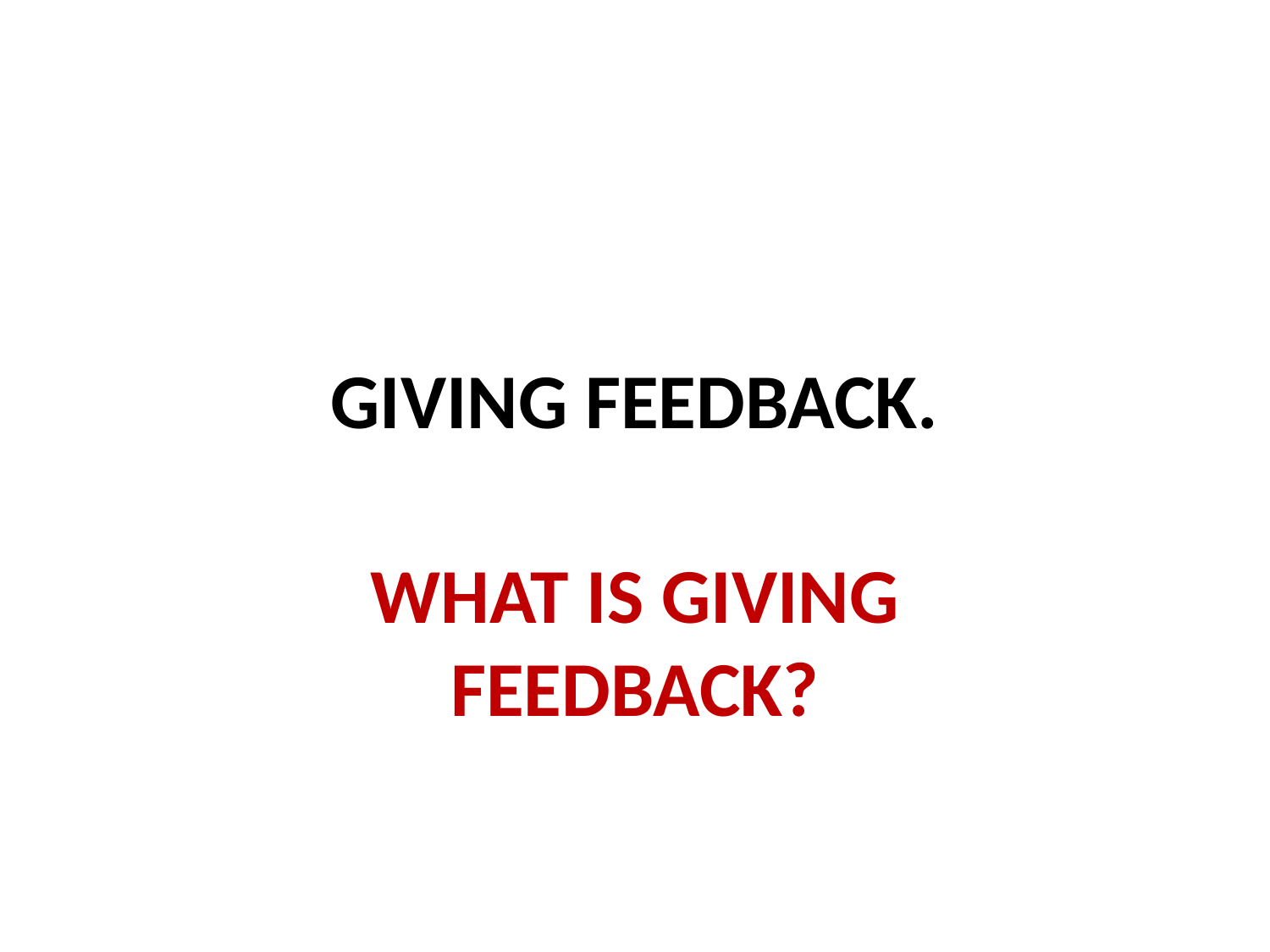

# GIVING FEEDBACK.
WHAT IS GIVING FEEDBACK?